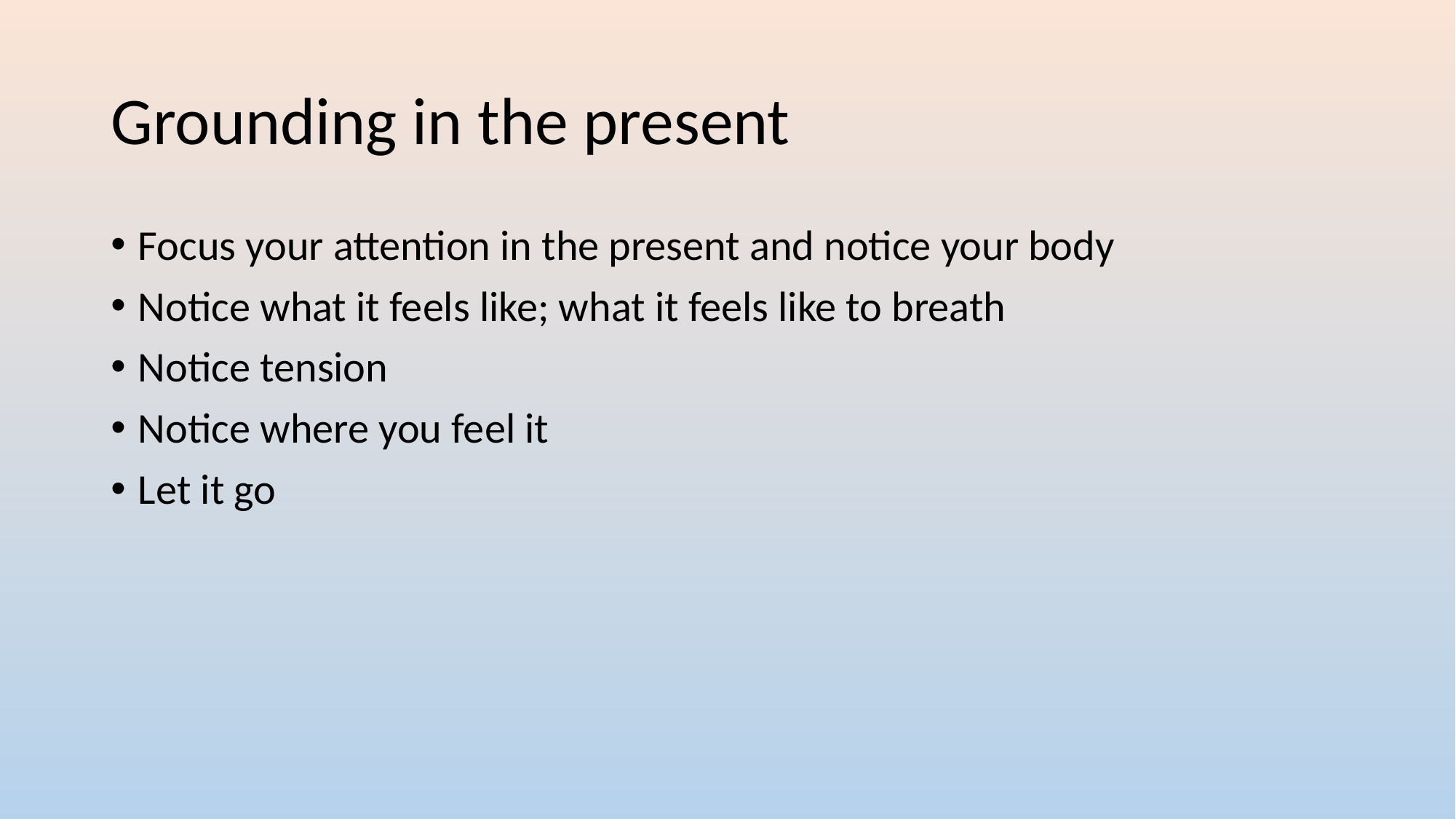

# Grounding in the present
Focus your attention in the present and notice your body
Notice what it feels like; what it feels like to breath
Notice tension
Notice where you feel it
Let it go